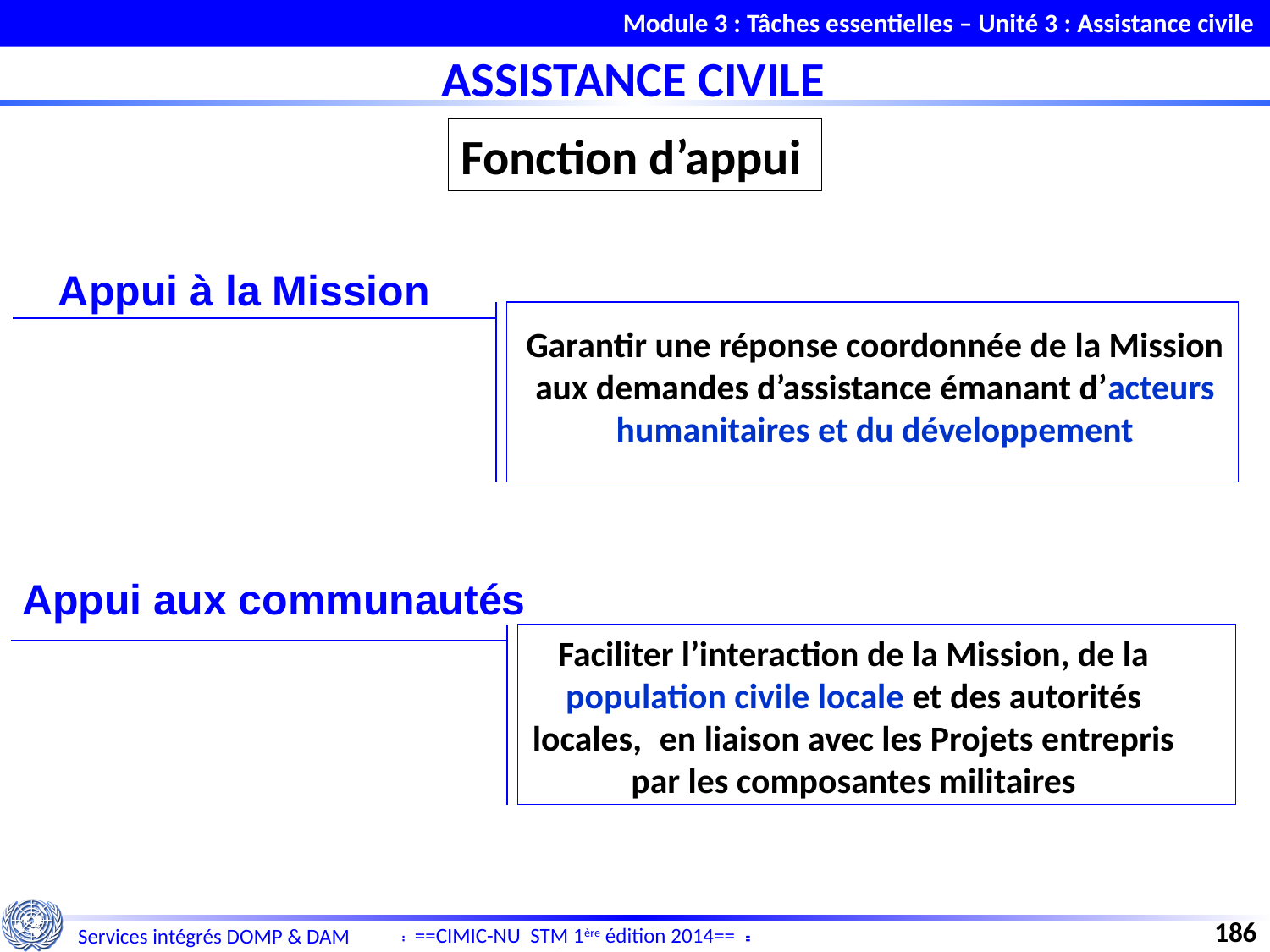

Module 3 : Tâches essentielles – Unité 3 : Assistance civile
ASSISTANCE CIVILE
Fonction d’appui
Appui à la Mission

Garantir une réponse coordonnée de la Mission aux demandes d’assistance émanant d’acteurs humanitaires et du développement
Appui aux communautés
Faciliter l’interaction de la Mission, de la population civile locale et des autorités locales, 	en liaison avec les Projets entrepris par les composantes militaires

186
==CIMIC-NU  STM 1ère édition 2014==
Services intégrés DOMP & DAM